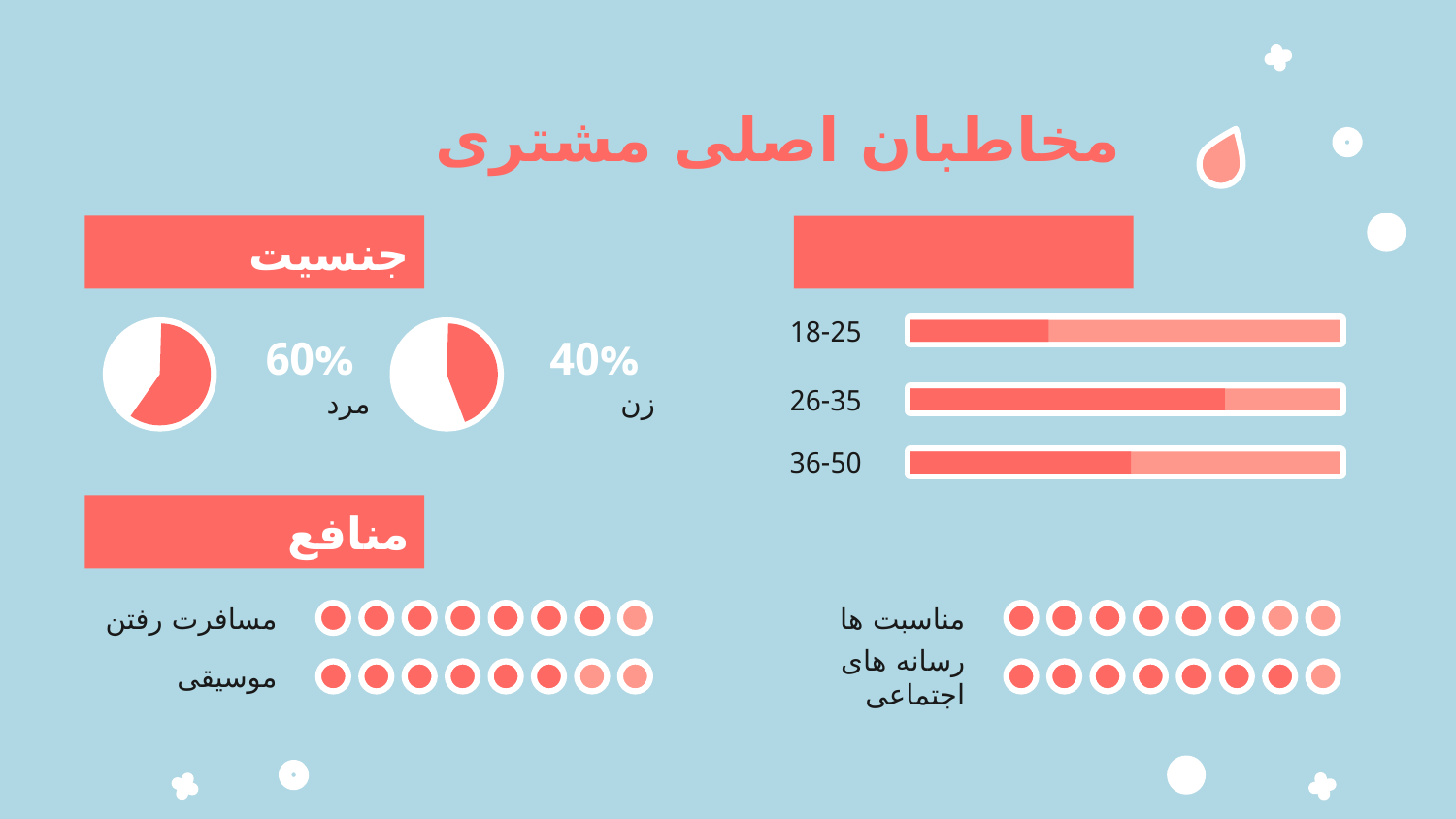

# مخاطبان اصلی مشتری

جنسیت
سن
18-25

60%
40%
26-35
مرد
زن

36-50

منافع
مسافرت رفتن
مناسبت ها

موسیقی
رسانه های اجتماعی